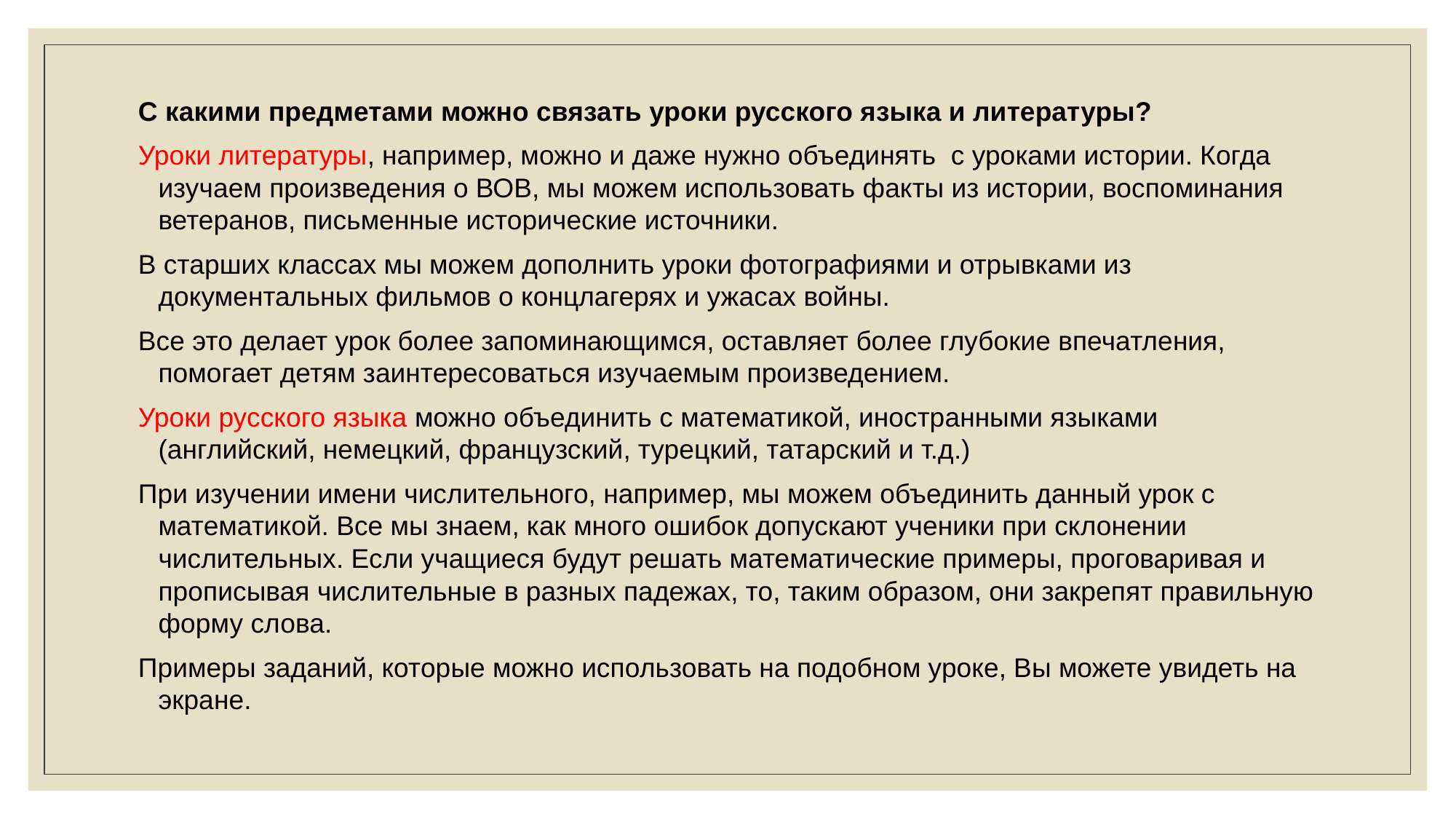

С какими предметами можно связать уроки русского языка и литературы?
Уроки литературы, например, можно и даже нужно объединять  с уроками истории. Когда изучаем произведения о ВОВ, мы можем использовать факты из истории, воспоминания ветеранов, письменные исторические источники.
В старших классах мы можем дополнить уроки фотографиями и отрывками из документальных фильмов о концлагерях и ужасах войны.
Все это делает урок более запоминающимся, оставляет более глубокие впечатления, помогает детям заинтересоваться изучаемым произведением.
Уроки русского языка можно объединить с математикой, иностранными языками (английский, немецкий, французский, турецкий, татарский и т.д.)
При изучении имени числительного, например, мы можем объединить данный урок с математикой. Все мы знаем, как много ошибок допускают ученики при склонении числительных. Если учащиеся будут решать математические примеры, проговаривая и прописывая числительные в разных падежах, то, таким образом, они закрепят правильную форму слова.
Примеры заданий, которые можно использовать на подобном уроке, Вы можете увидеть на экране.